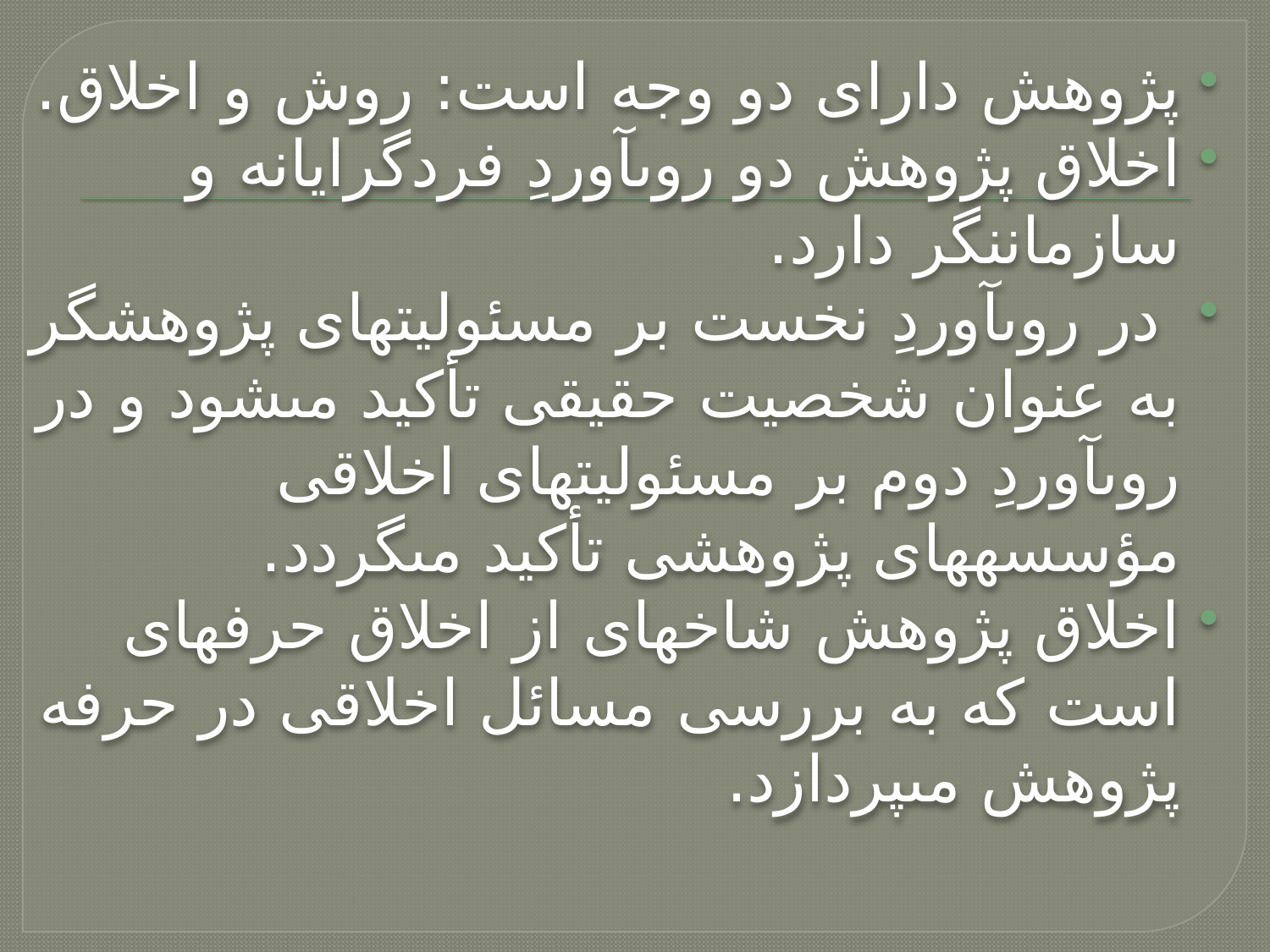

پژوهش دارای دو وجه است: روش و اخلاق.
اخلاق پژوهش دو روى‏آوردِ فردگرايانه و سازمان‏نگر دارد.
 در روى‏آوردِ نخست بر مسئوليت‏هاى پژوهشگر به عنوان شخصيت حقيقى تأكيد مى‏شود و در روى‏آوردِ دوم بر مسئوليت‏هاى اخلاقى مؤسسه‏هاى پژوهشى تأكيد مى‏گردد.
اخلاق پژوهش شاخه‏اى از اخلاق حرفه‏اى است كه به بررسى مسائل اخلاقى در حرفه پژوهش مى‏پردازد.